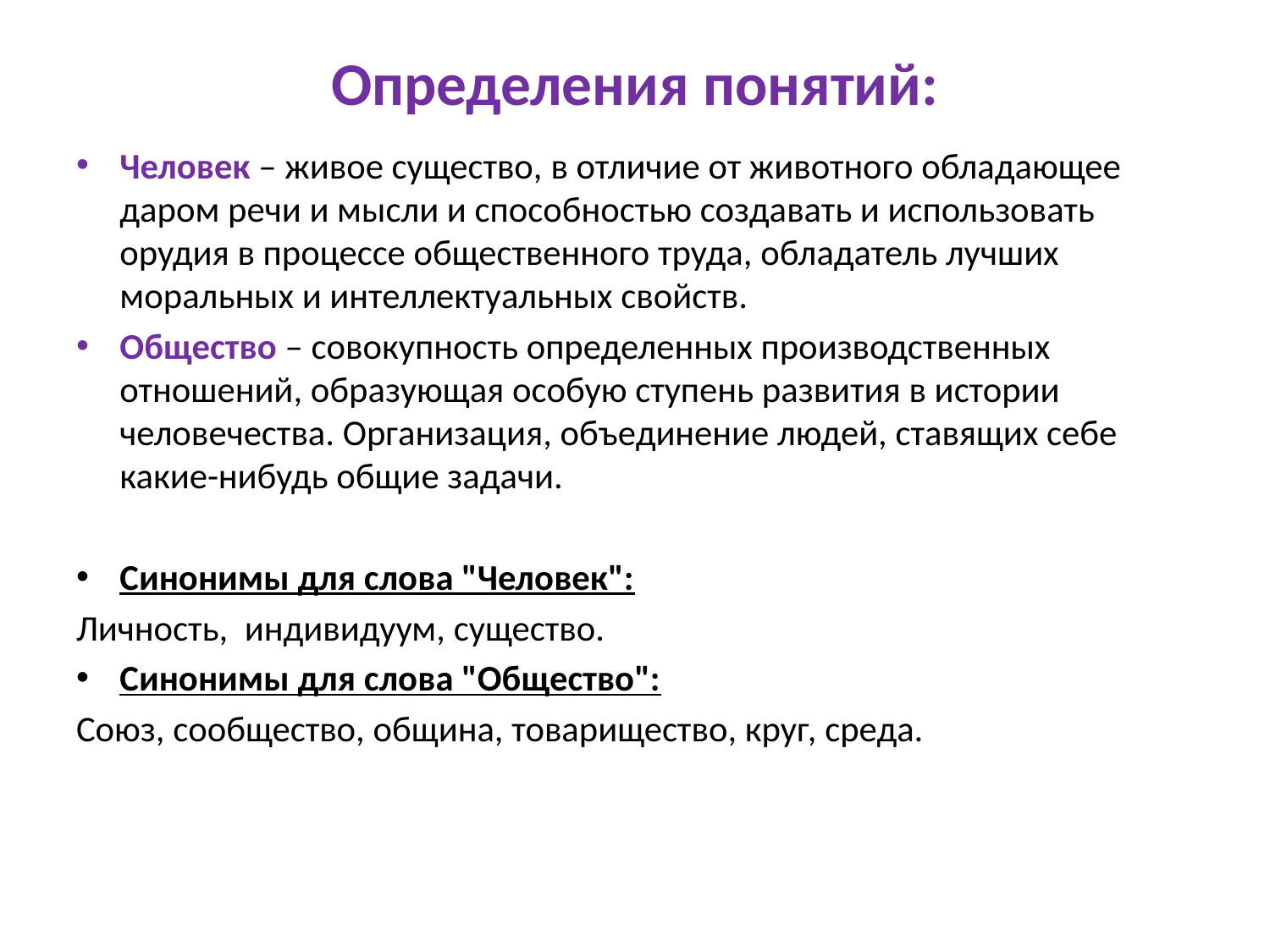

# Определения понятий:
Человек – живое существо, в отличие от животного обладающее даром речи и мысли и способностью создавать и использовать орудия в процессе общественного труда, обладатель лучших моральных и интеллектуальных свойств.
Общество – совокупность определенных производственных отношений, образующая особую ступень развития в истории человечества. Организация, объединение людей, ставящих себе какие-нибудь общие задачи.

Синонимы для слова "Человек":
Личность,  индивидуум, существо.
Синонимы для слова "Общество":
Союз, сообщество, община, товарищество, круг, среда.